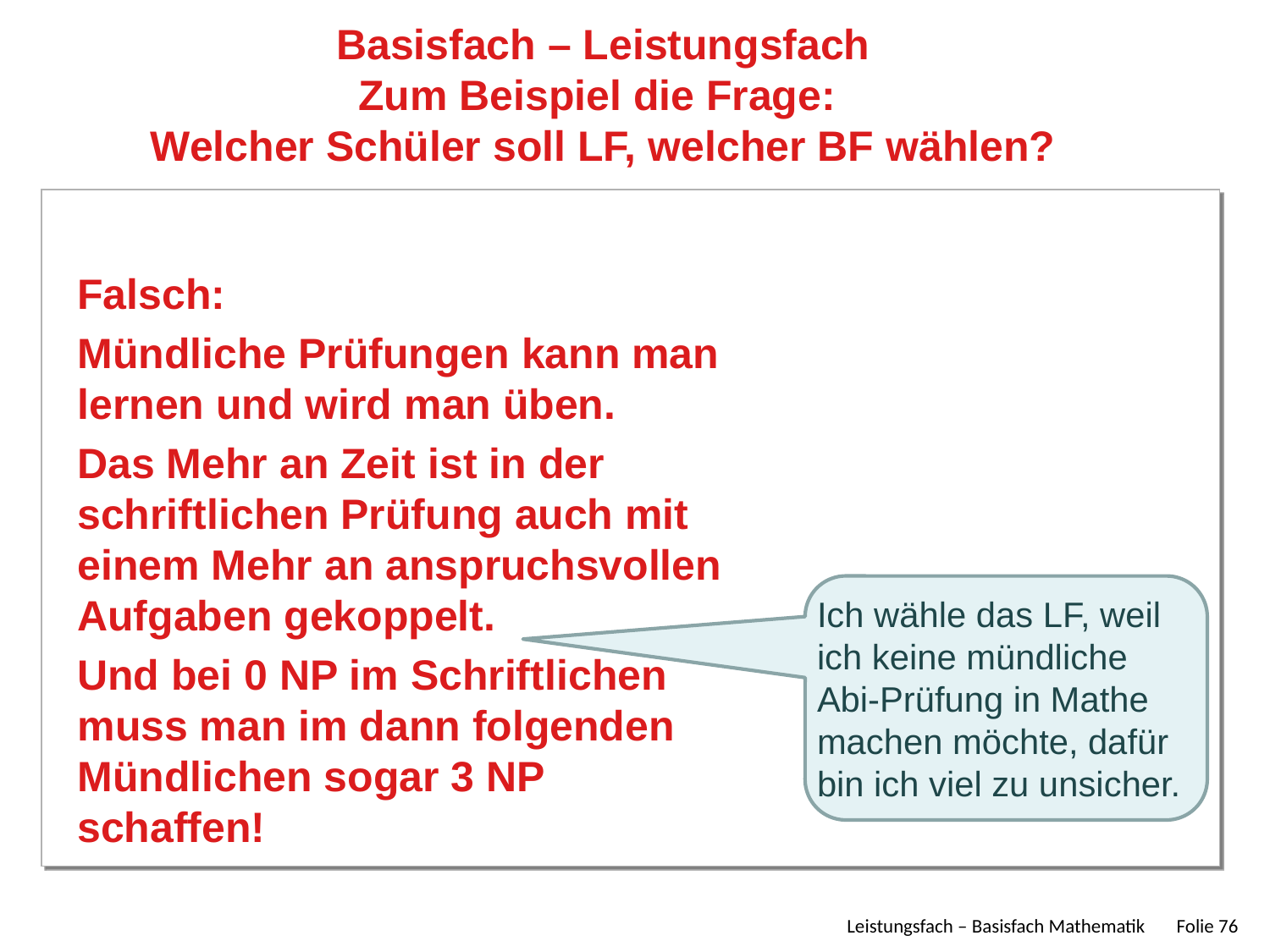

Basisfach – Leistungsfach
Zum Beispiel die Frage:
Welcher Schüler soll LF, welcher BF wählen?

Falsch:
Mündliche Prüfungen kann man lernen und wird man üben.
Das Mehr an Zeit ist in der schriftlichen Prüfung auch mit einem Mehr an anspruchsvollen Aufgaben gekoppelt.
Und bei 0 NP im Schriftlichen muss man im dann folgenden Mündlichen sogar 3 NP schaffen!
Ich wähle das LF, weil ich keine mündliche Abi-Prüfung in Mathe machen möchte, dafür bin ich viel zu unsicher.
Leistungsfach – Basisfach Mathematik
Folie 76